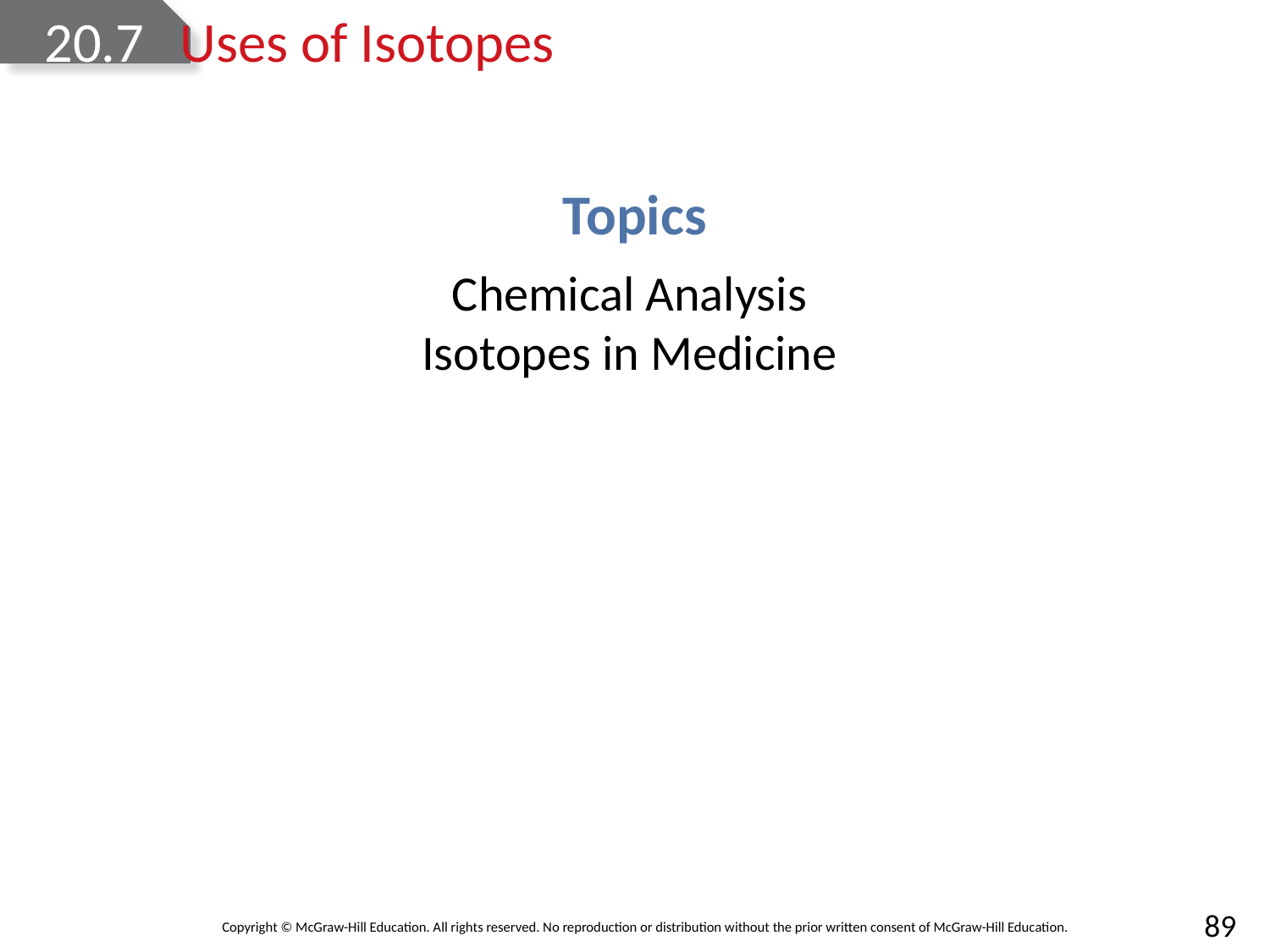

# 20.7	Uses of Isotopes
Topics
Chemical Analysis
Isotopes in Medicine